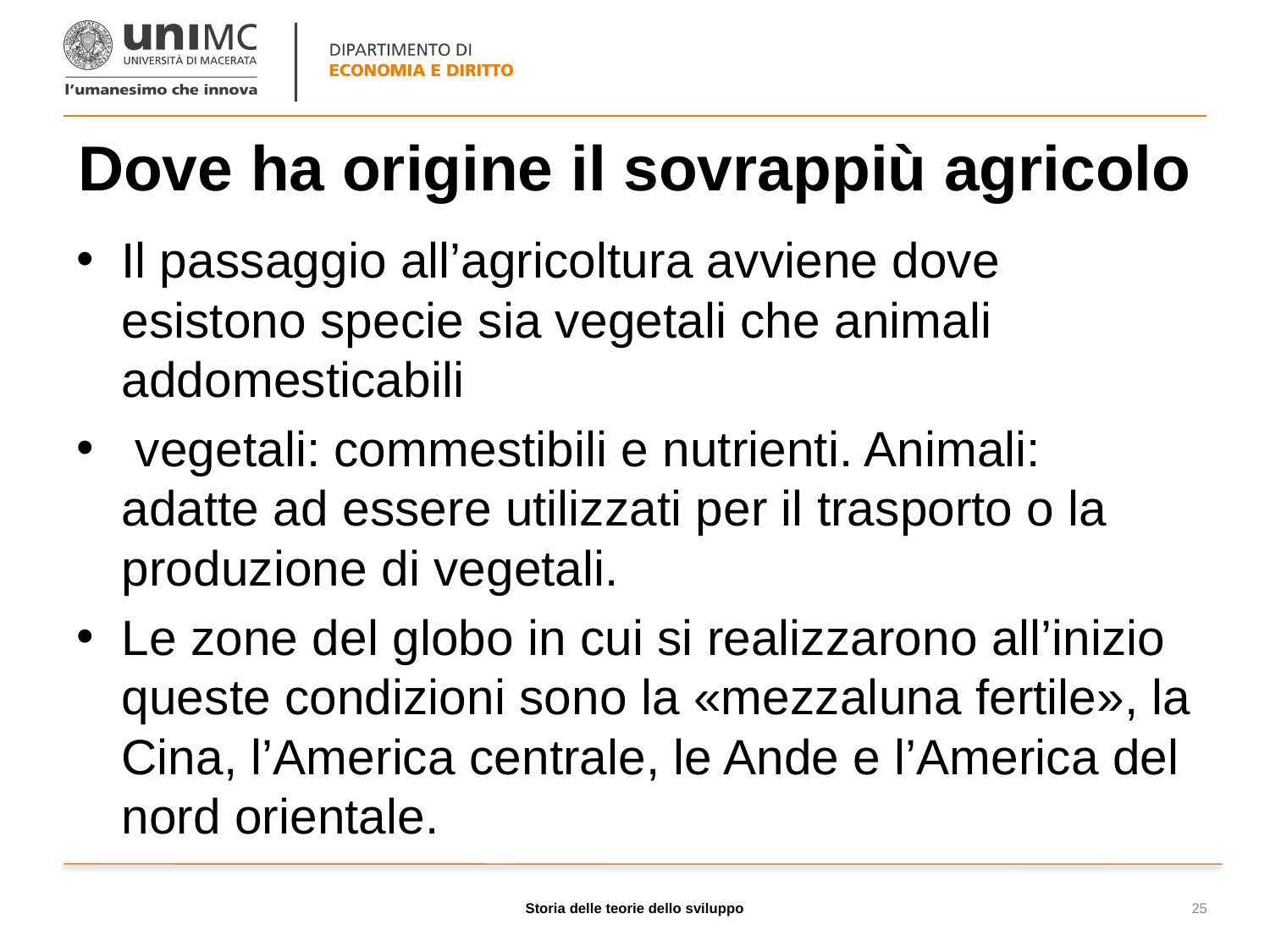

# Dove ha origine il sovrappiù agricolo
Il passaggio all’agricoltura avviene dove esistono specie sia vegetali che animali addomesticabili
 vegetali: commestibili e nutrienti. Animali: adatte ad essere utilizzati per il trasporto o la produzione di vegetali.
Le zone del globo in cui si realizzarono all’inizio queste condizioni sono la «mezzaluna fertile», la Cina, l’America centrale, le Ande e l’America del nord orientale.
Storia delle teorie dello sviluppo
25